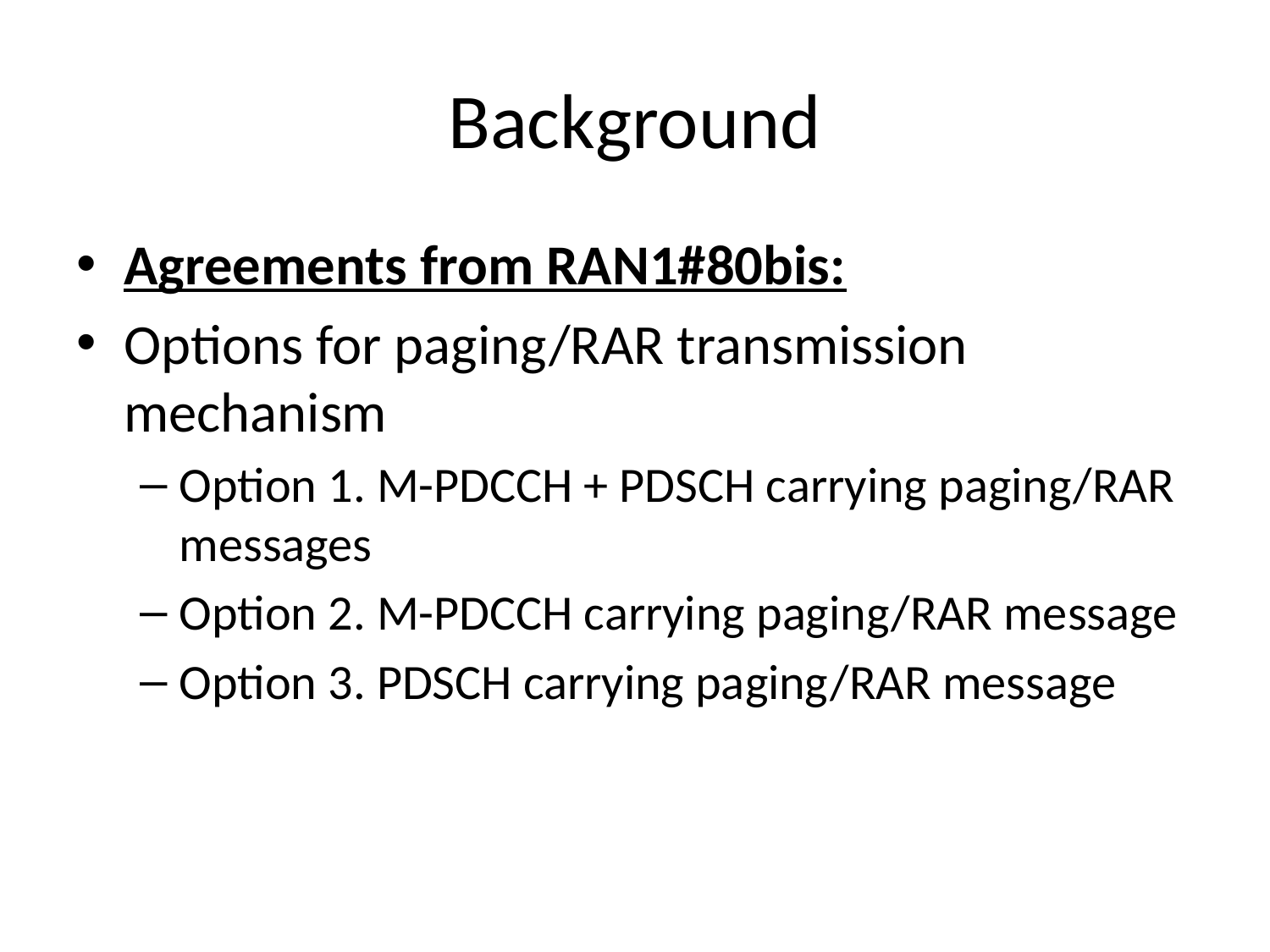

# Background
Agreements from RAN1#80bis:
Options for paging/RAR transmission mechanism
Option 1. M-PDCCH + PDSCH carrying paging/RAR messages
Option 2. M-PDCCH carrying paging/RAR message
Option 3. PDSCH carrying paging/RAR message